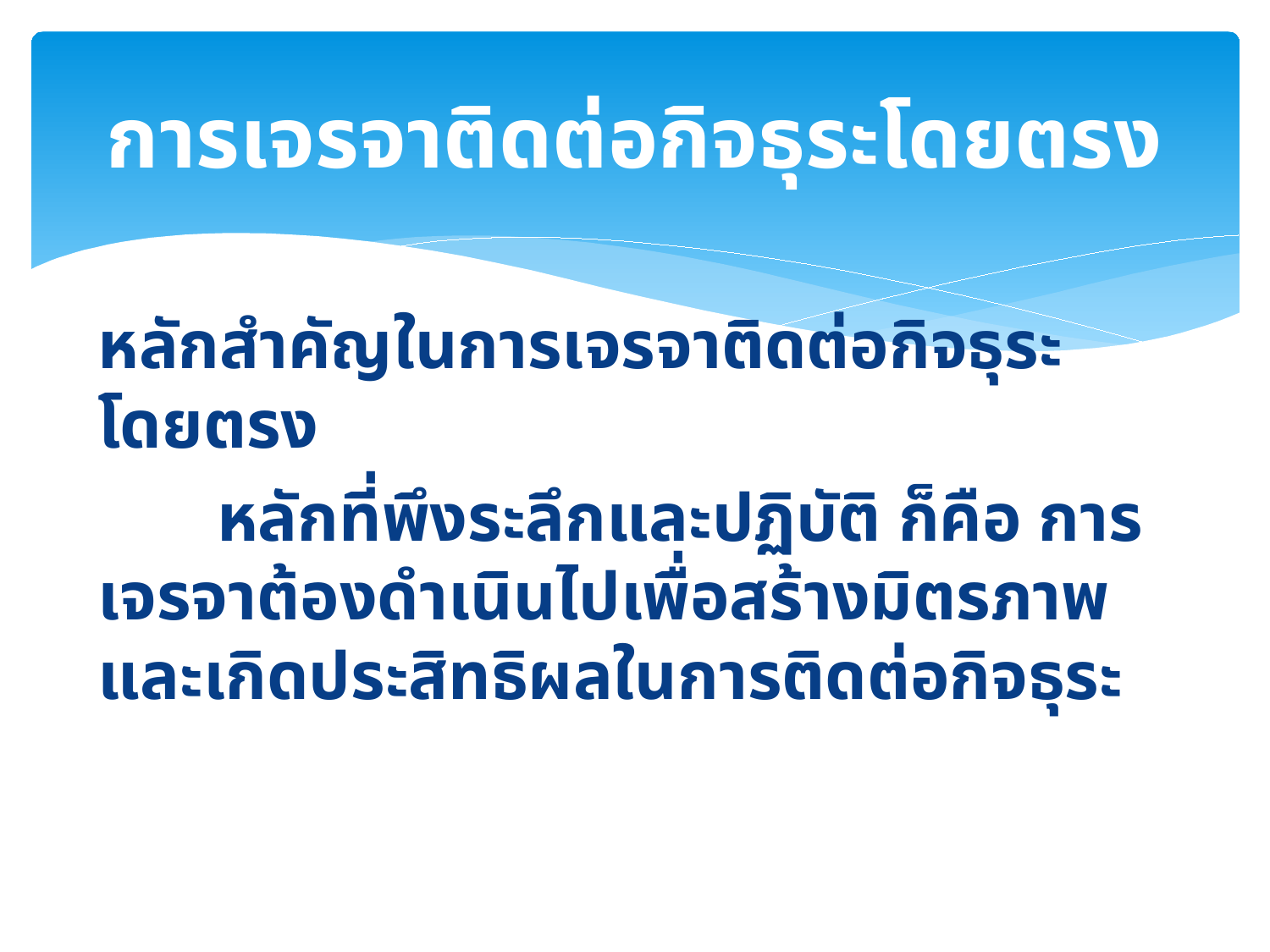

# การเจรจาติดต่อกิจธุระโดยตรง
หลักสำคัญในการเจรจาติดต่อกิจธุระโดยตรง
	หลักที่พึงระลึกและปฏิบัติ ก็คือ การเจรจาต้องดำเนินไปเพื่อสร้างมิตรภาพและเกิดประสิทธิผลในการติดต่อกิจธุระ